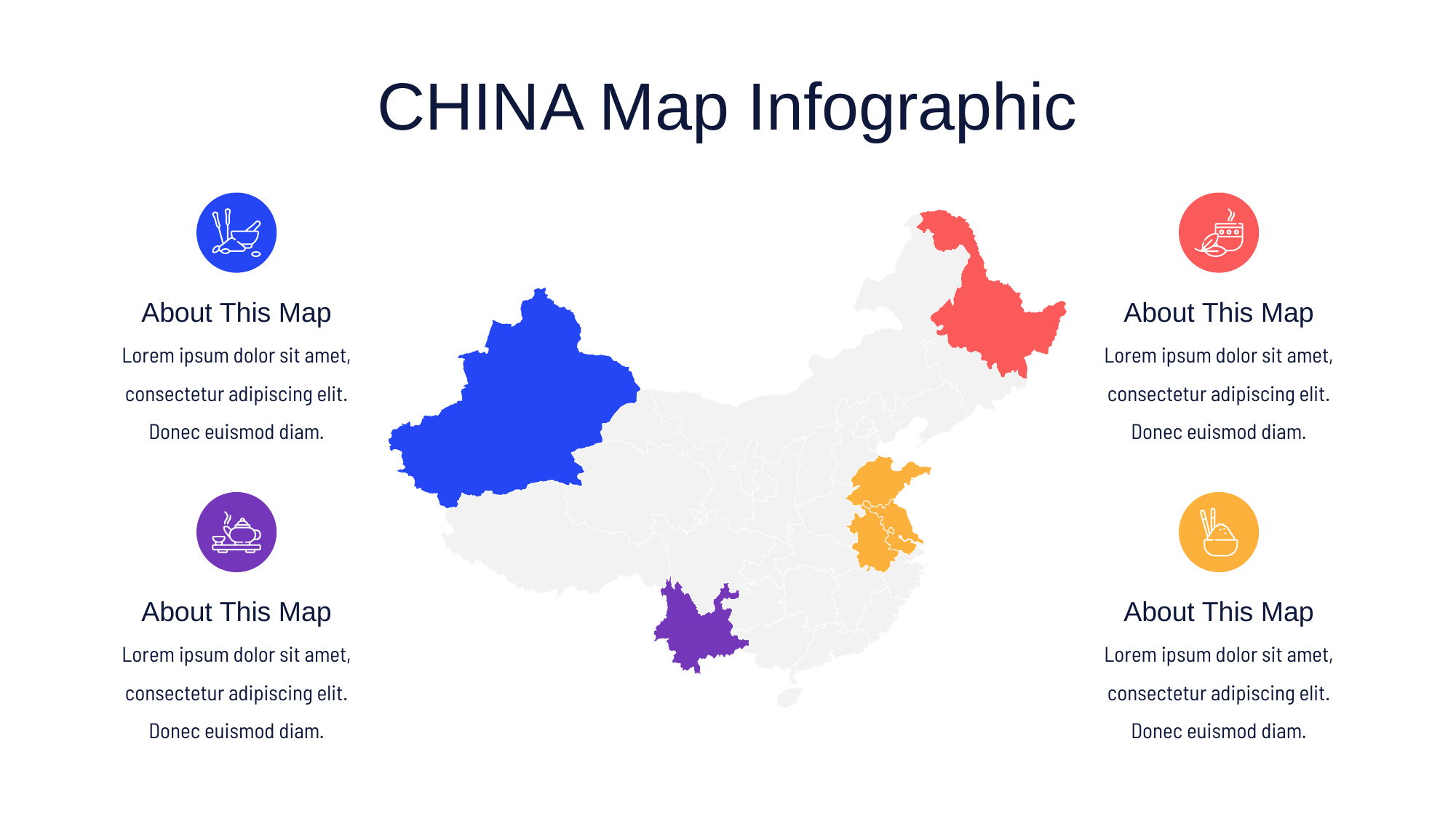

CHINA Map Infographic

About This Map
Lorem ipsum dolor sit amet, consectetur adipiscing elit. Donec euismod diam.
About This Map
Lorem ipsum dolor sit amet, consectetur adipiscing elit. Donec euismod diam.

About This Map
Lorem ipsum dolor sit amet, consectetur adipiscing elit. Donec euismod diam.
About This Map
Lorem ipsum dolor sit amet, consectetur adipiscing elit. Donec euismod diam.